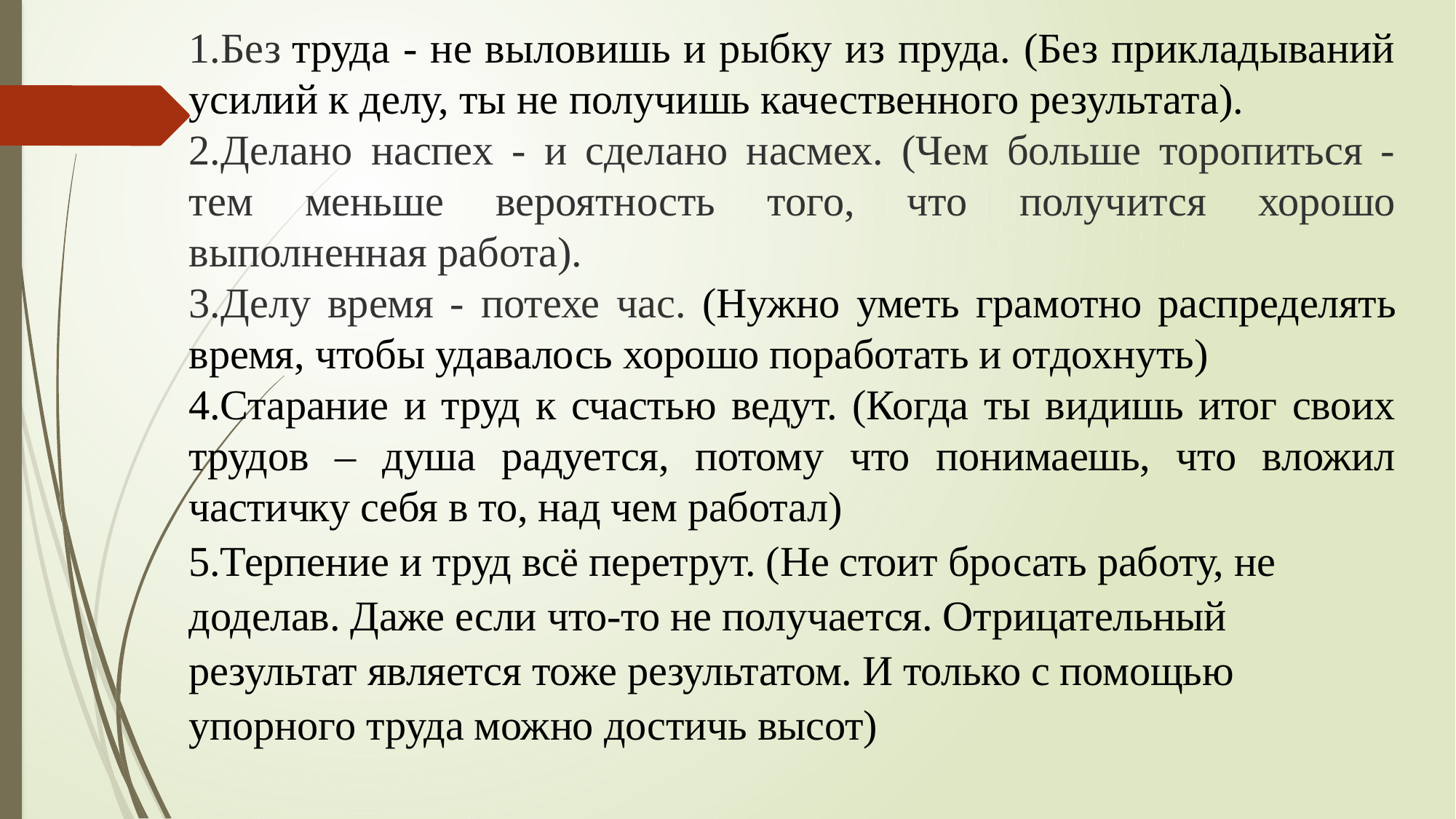

1.Без труда - не выловишь и рыбку из пруда. (Без прикладываний усилий к делу, ты не получишь качественного результата).
2.Делано наспех - и сделано насмех. (Чем больше торопиться - тем меньше вероятность того, что получится хорошо выполненная работа).
3.Делу время - потехе час. (Нужно уметь грамотно распределять время, чтобы удавалось хорошо поработать и отдохнуть)
4.Старание и труд к счастью ведут. (Когда ты видишь итог своих трудов – душа радуется, потому что понимаешь, что вложил частичку себя в то, над чем работал)
5.Терпение и труд всё перетрут. (Не стоит бросать работу, не доделав. Даже если что-то не получается. Отрицательный результат является тоже результатом. И только с помощью упорного труда можно достичь высот)